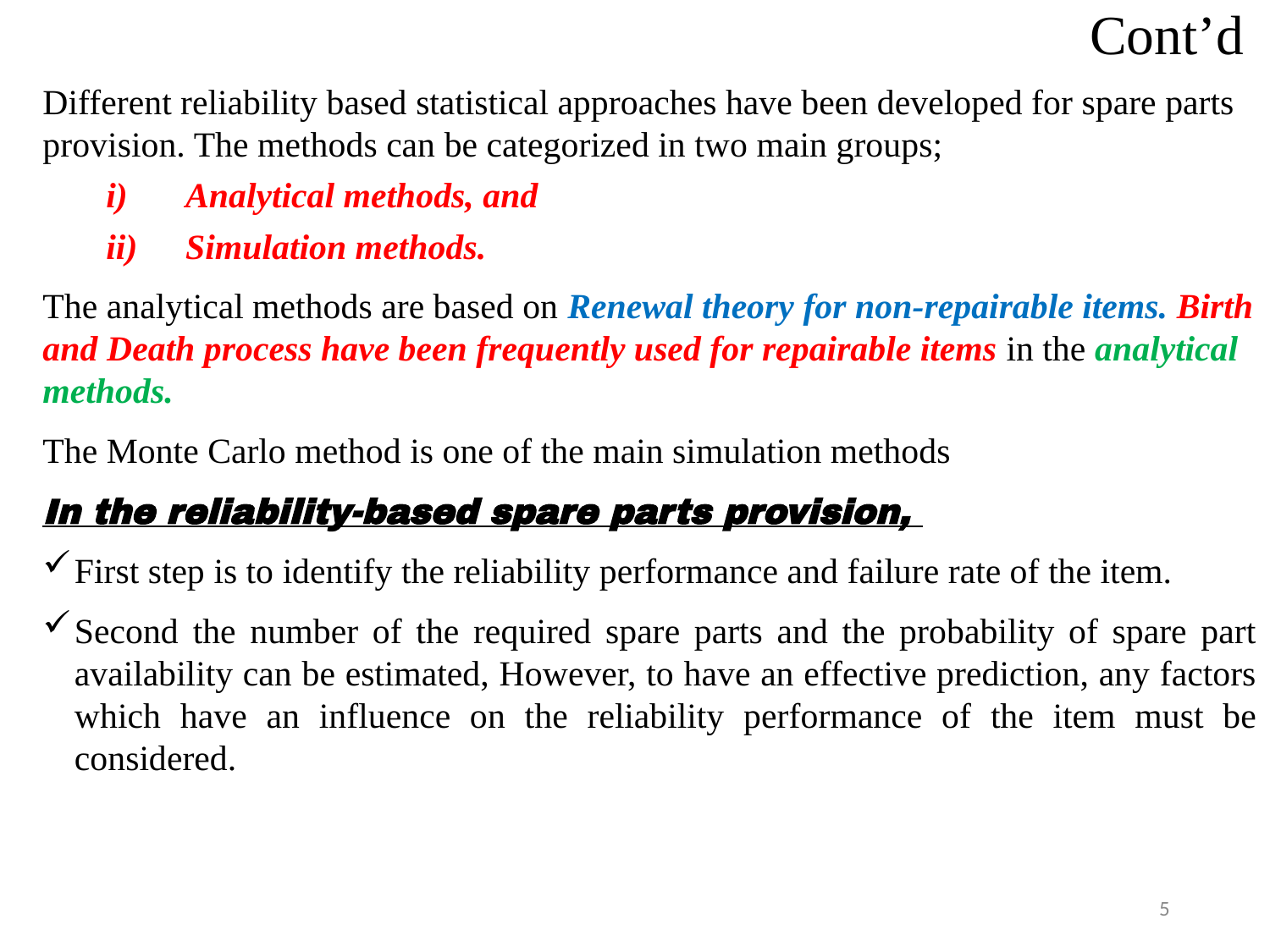

# Cont’d
Different reliability based statistical approaches have been developed for spare parts provision. The methods can be categorized in two main groups;
Analytical methods, and
Simulation methods.
The analytical methods are based on Renewal theory for non-repairable items. Birth and Death process have been frequently used for repairable items in the analytical methods.
The Monte Carlo method is one of the main simulation methods
In the reliability-based spare parts provision,
First step is to identify the reliability performance and failure rate of the item.
Second the number of the required spare parts and the probability of spare part availability can be estimated, However, to have an effective prediction, any factors which have an influence on the reliability performance of the item must be considered.
5